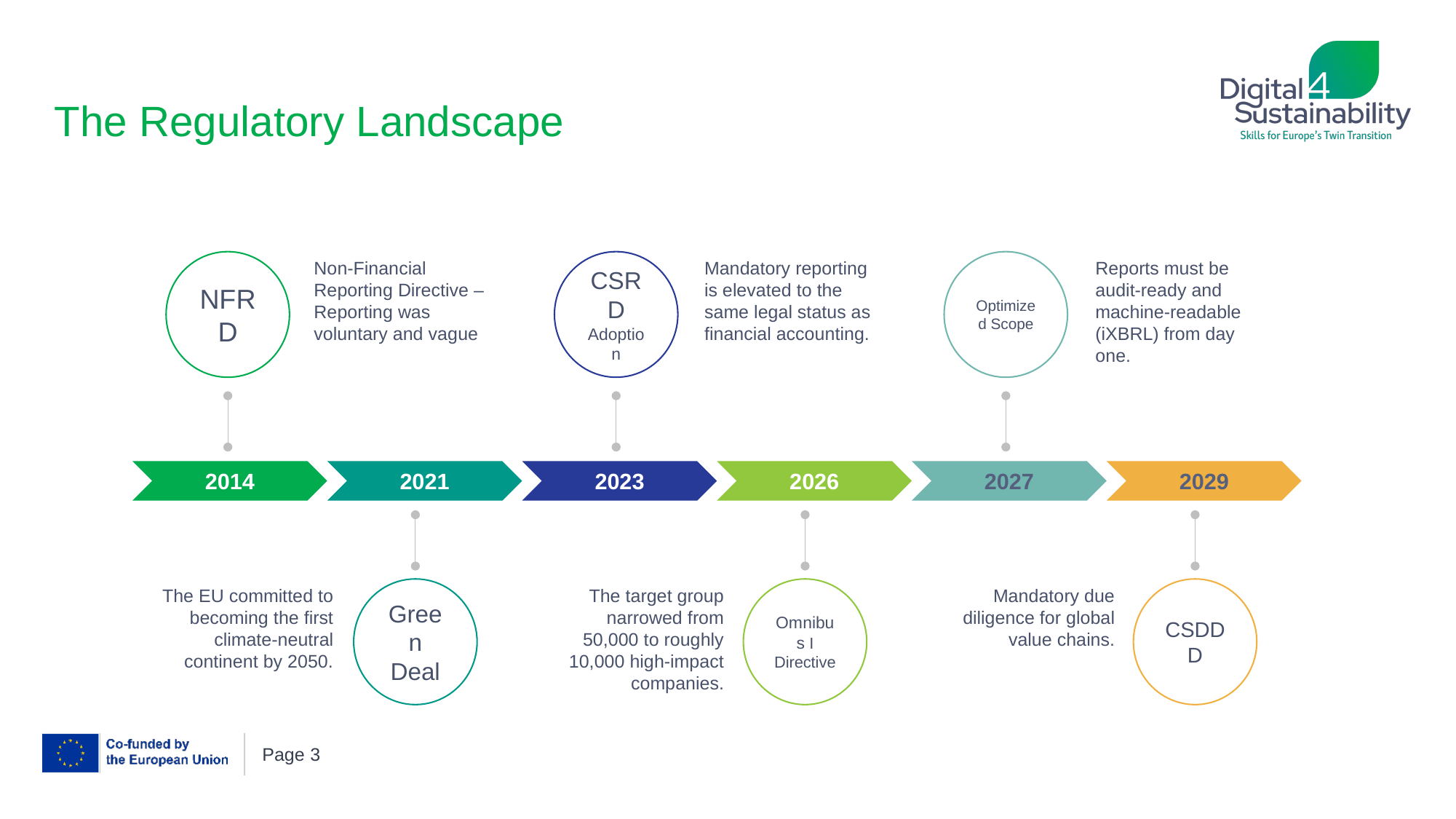

# The Regulatory Landscape
NFRD
CSRD Adoption
Optimized Scope
Non-Financial Reporting Directive – Reporting was voluntary and vague
Mandatory reporting is elevated to the same legal status as financial accounting.
Reports must be audit-ready and machine-readable (iXBRL) from day one.
2014
2021
2023
2026
2027
2029
The EU committed to becoming the first climate-neutral continent by 2050.
Green Deal
The target group narrowed from 50,000 to roughly 10,000 high-impact companies.
Omnibus I Directive
 Mandatory due diligence for global value chains.
CSDDD